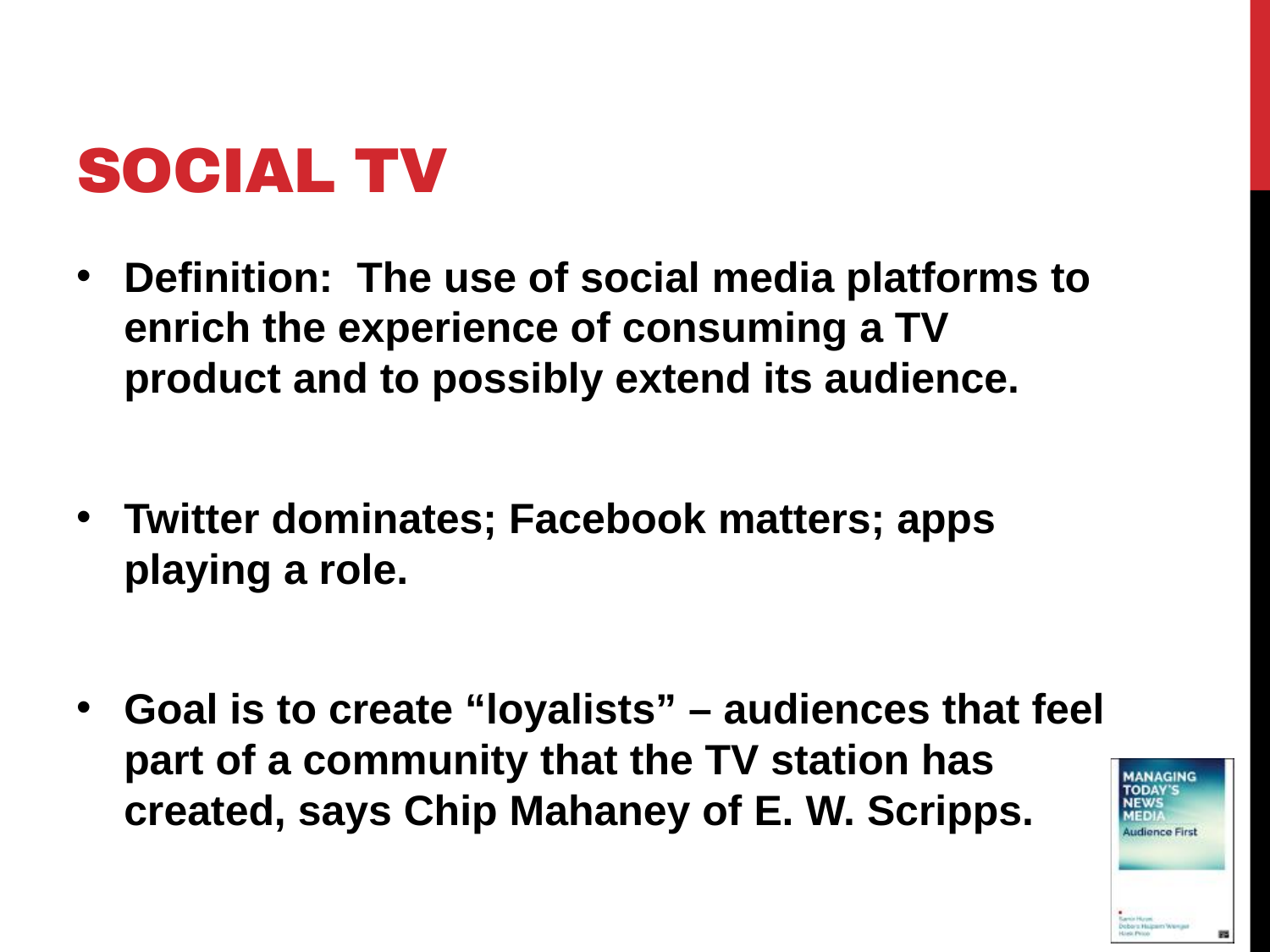

# Social TV
Definition:  The use of social media platforms to enrich the experience of consuming a TV product and to possibly extend its audience.

Twitter dominates; Facebook matters; apps playing a role.

Goal is to create “loyalists” – audiences that feel part of a community that the TV station has created, says Chip Mahaney of E. W. Scripps.